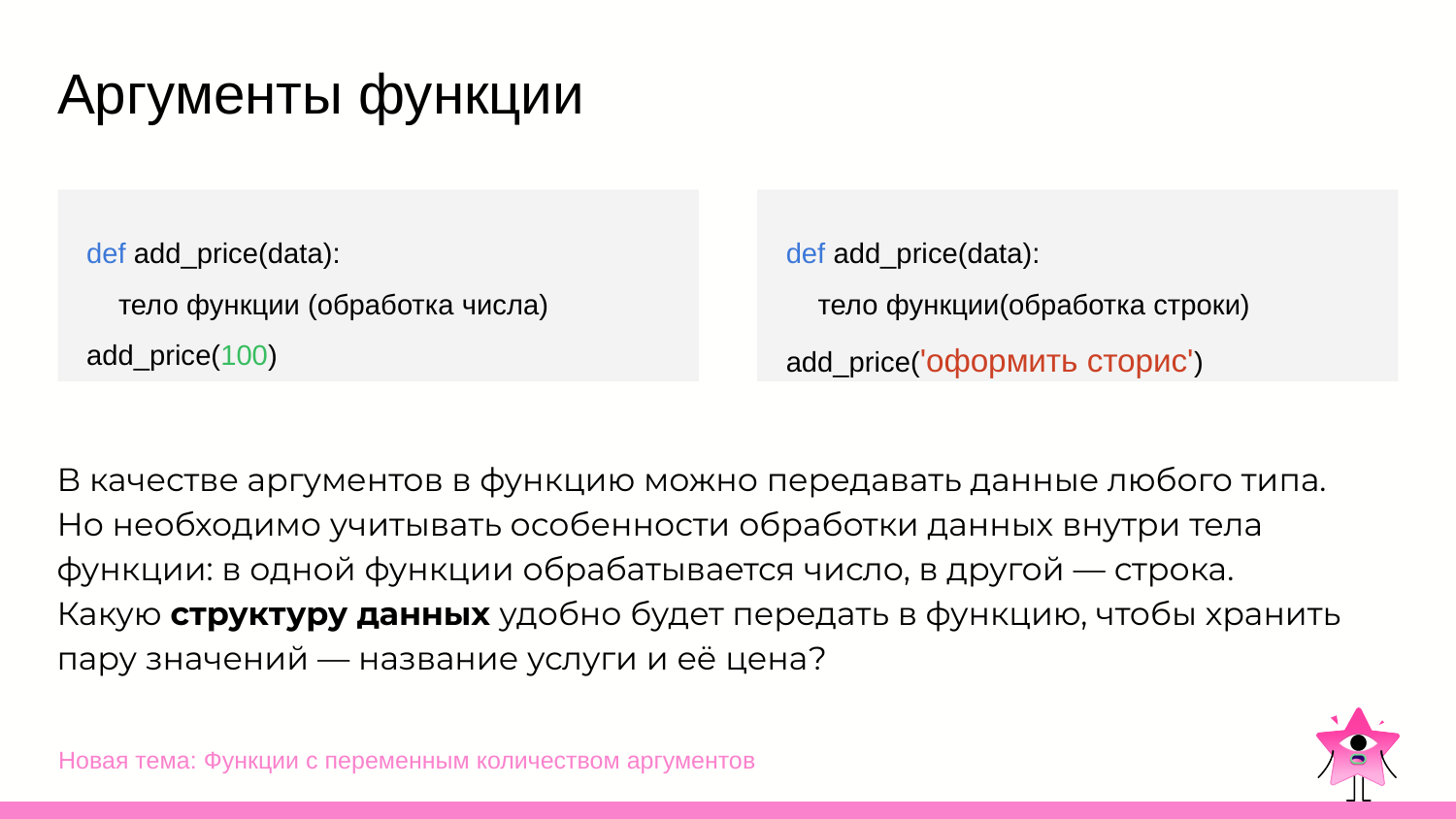

# Аргументы функции
def add_price(data):
    тело функции (обработка числа)
add_price(100)

def add_price(data):
    тело функции(обработка строки)
add_price('оформить сторис')

В качестве аргументов в функцию можно передавать данные любого типа.
Но необходимо учитывать особенности обработки данных внутри тела функции: в одной функции обрабатывается число, в другой — строка.
Какую структуру данных удобно будет передать в функцию, чтобы хранить пару значений ― название услуги и её цена?
Новая тема: Функции с переменным количеством аргументов